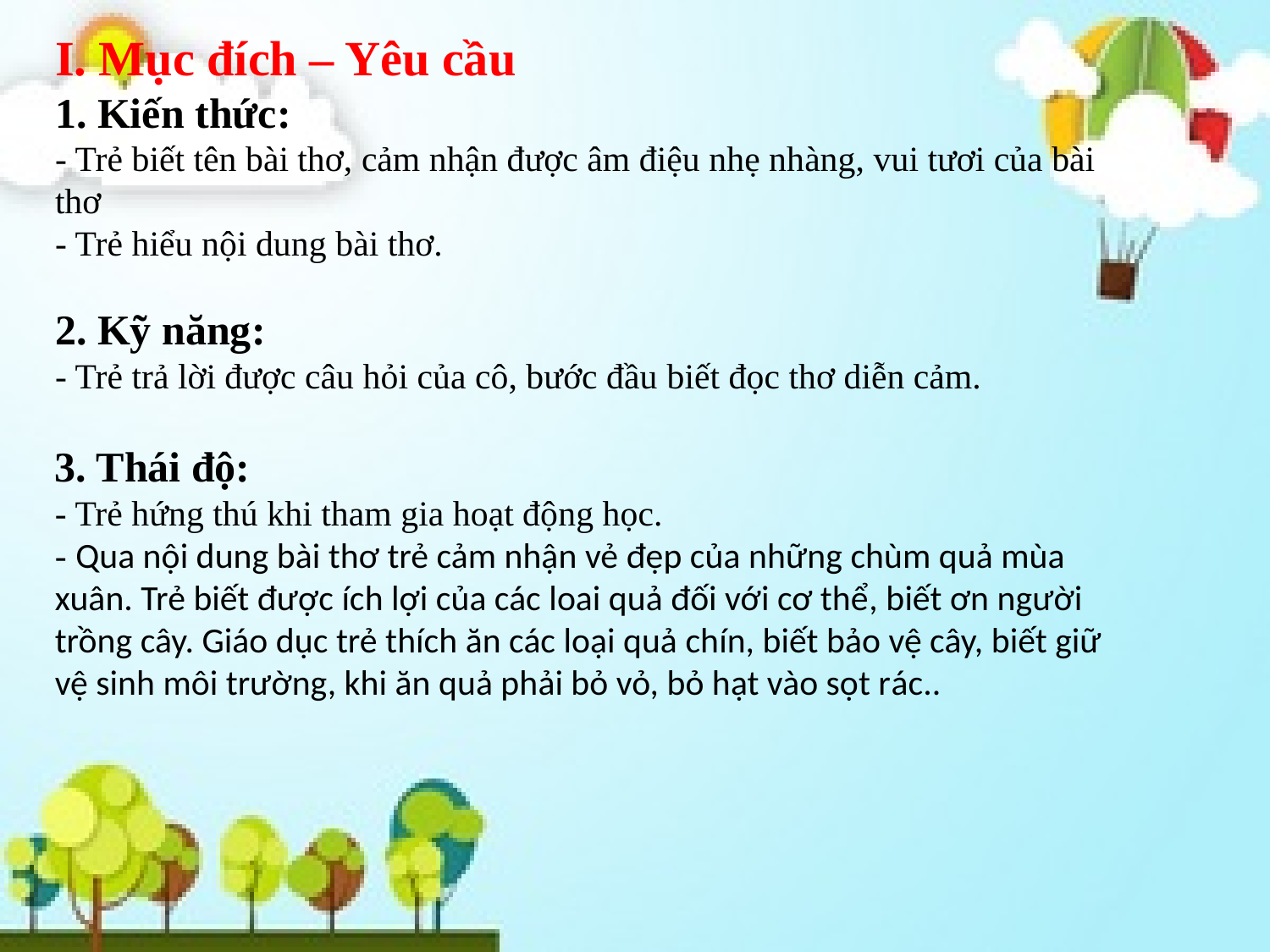

# I. Mục đích – Yêu cầu 1. Kiến thức:  - Trẻ biết tên bài thơ, cảm nhận được âm điệu nhẹ nhàng, vui tươi của bài thơ - Trẻ hiểu nội dung bài thơ.
2. Kỹ năng: 
- Trẻ trả lời được câu hỏi của cô, bước đầu biết đọc thơ diễn cảm.

3. Thái độ: 
- Trẻ hứng thú khi tham gia hoạt động học.
- Qua nội dung bài thơ trẻ cảm nhận vẻ đẹp của những chùm quả mùa xuân. Trẻ biết được ích lợi của các loai quả đối với cơ thể, biết ơn người trồng cây. Giáo dục trẻ thích ăn các loại quả chín, biết bảo vệ cây, biết giữ vệ sinh môi trường, khi ăn quả phải bỏ vỏ, bỏ hạt vào sọt rác..